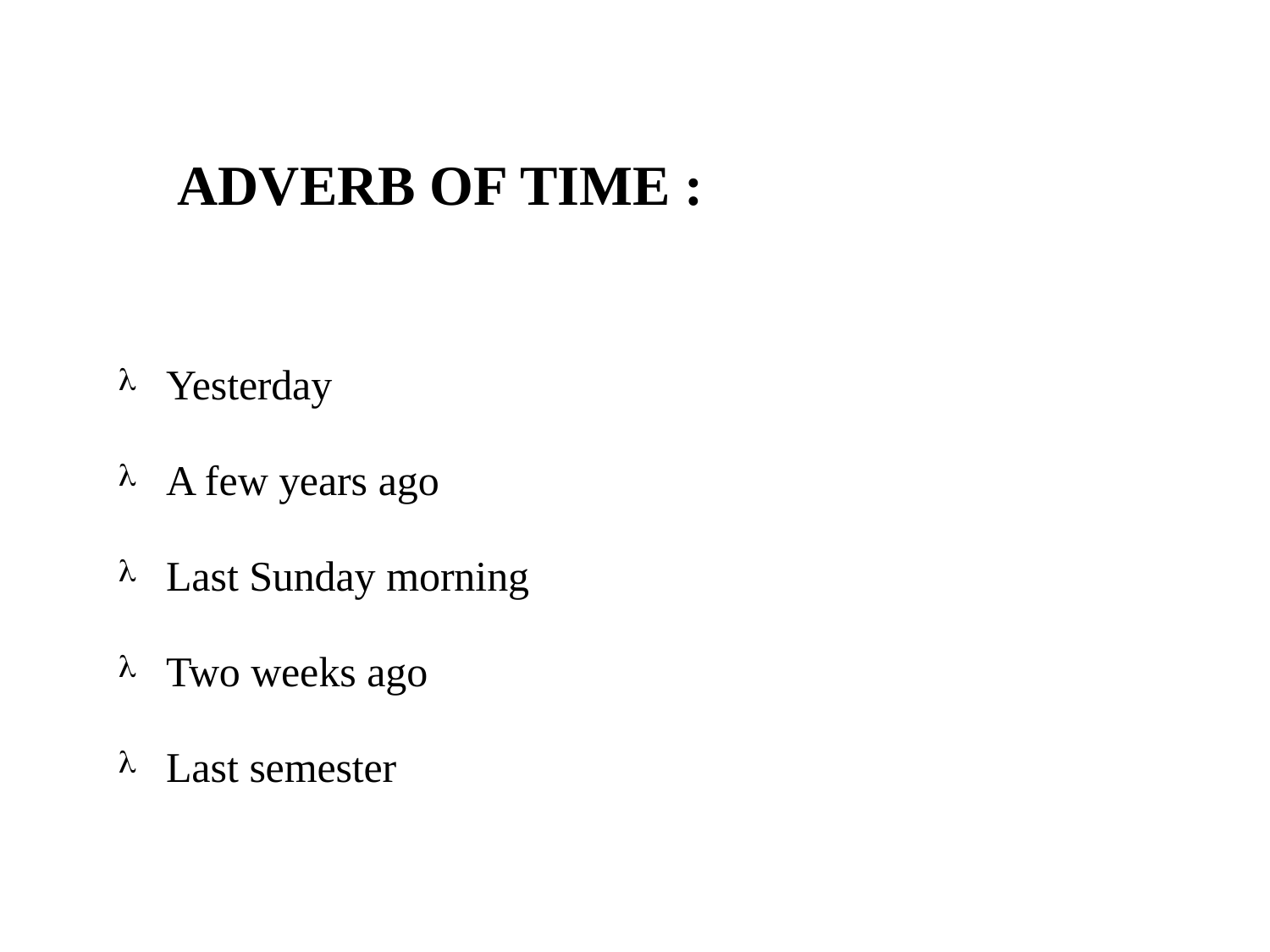

# ADVERB OF TIME :
Yesterday
A few years ago
Last Sunday morning
Two weeks ago
Last semester